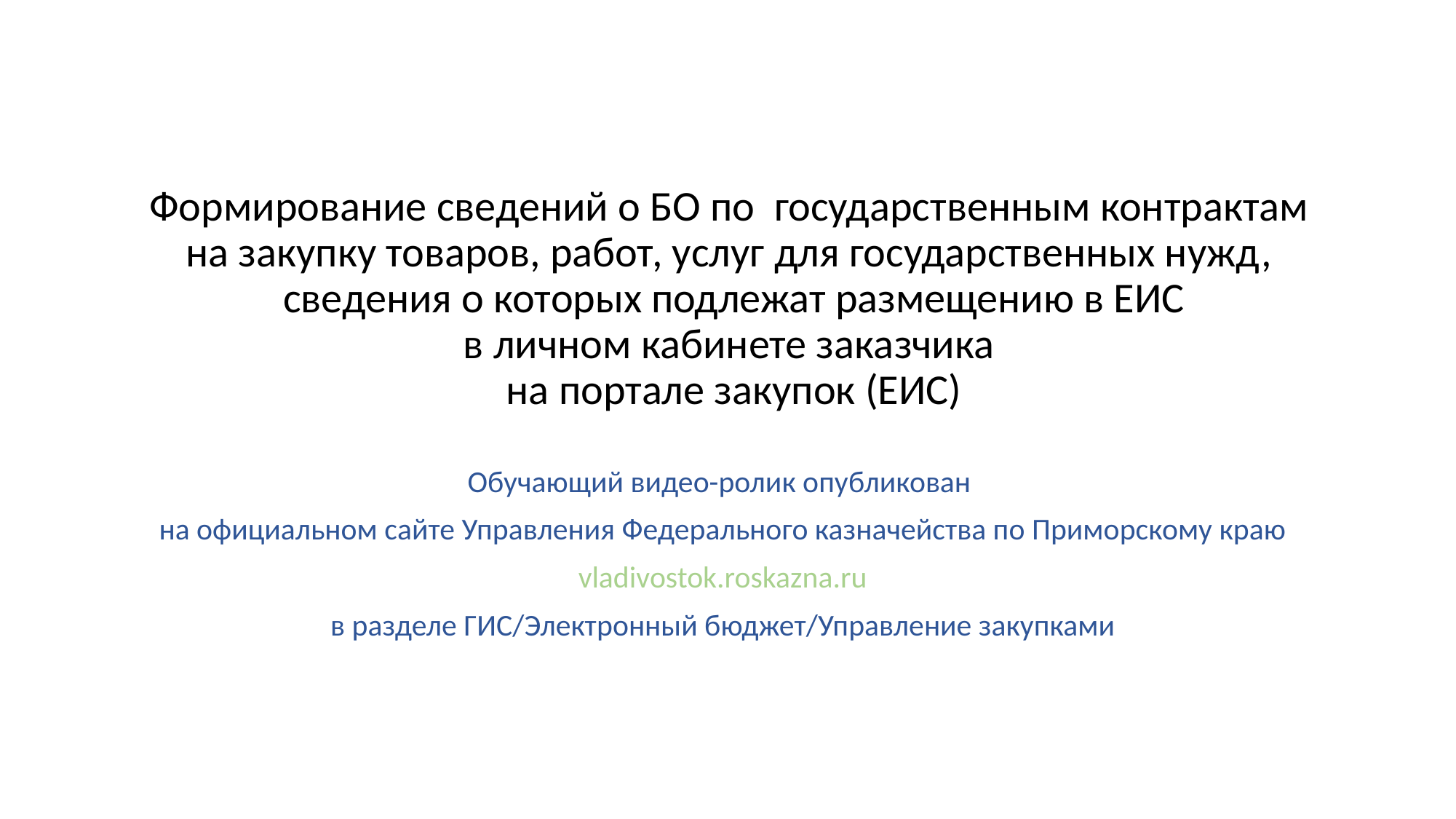

# Формирование сведений о БО по  государственным контрактам на закупку товаров, работ, услуг для государственных нужд, сведения о которых подлежат размещению в ЕИС в личном кабинете заказчика на портале закупок (ЕИС)
Обучающий видео-ролик опубликован
на официальном сайте Управления Федерального казначейства по Приморскому краю
vladivostok.roskazna.ru
в разделе ГИС/Электронный бюджет/Управление закупками